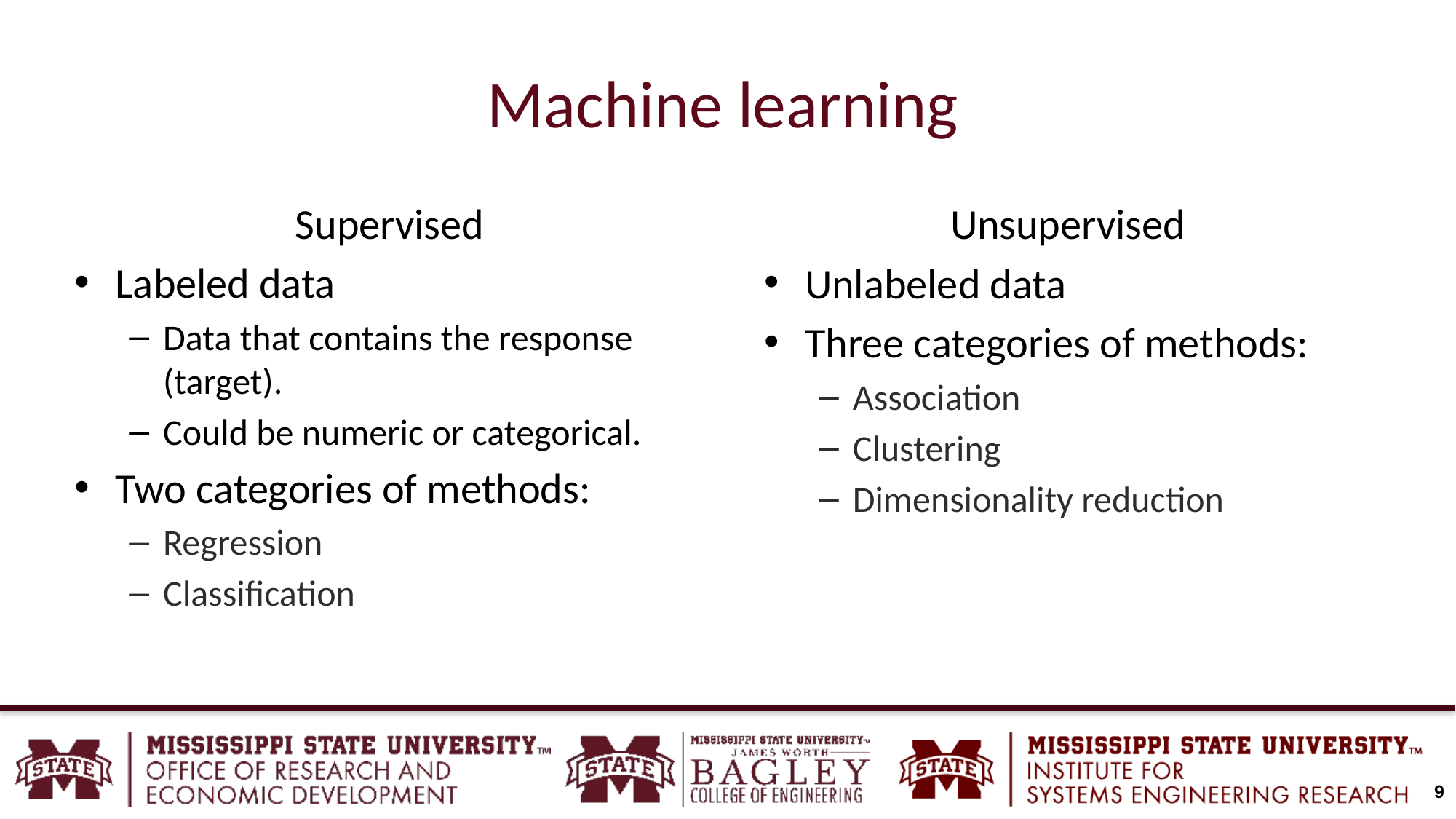

# Machine learning
Supervised
Labeled data
Data that contains the response (target).
Could be numeric or categorical.
Two categories of methods:
Regression
Classification
Unsupervised
Unlabeled data
Three categories of methods:
Association
Clustering
Dimensionality reduction